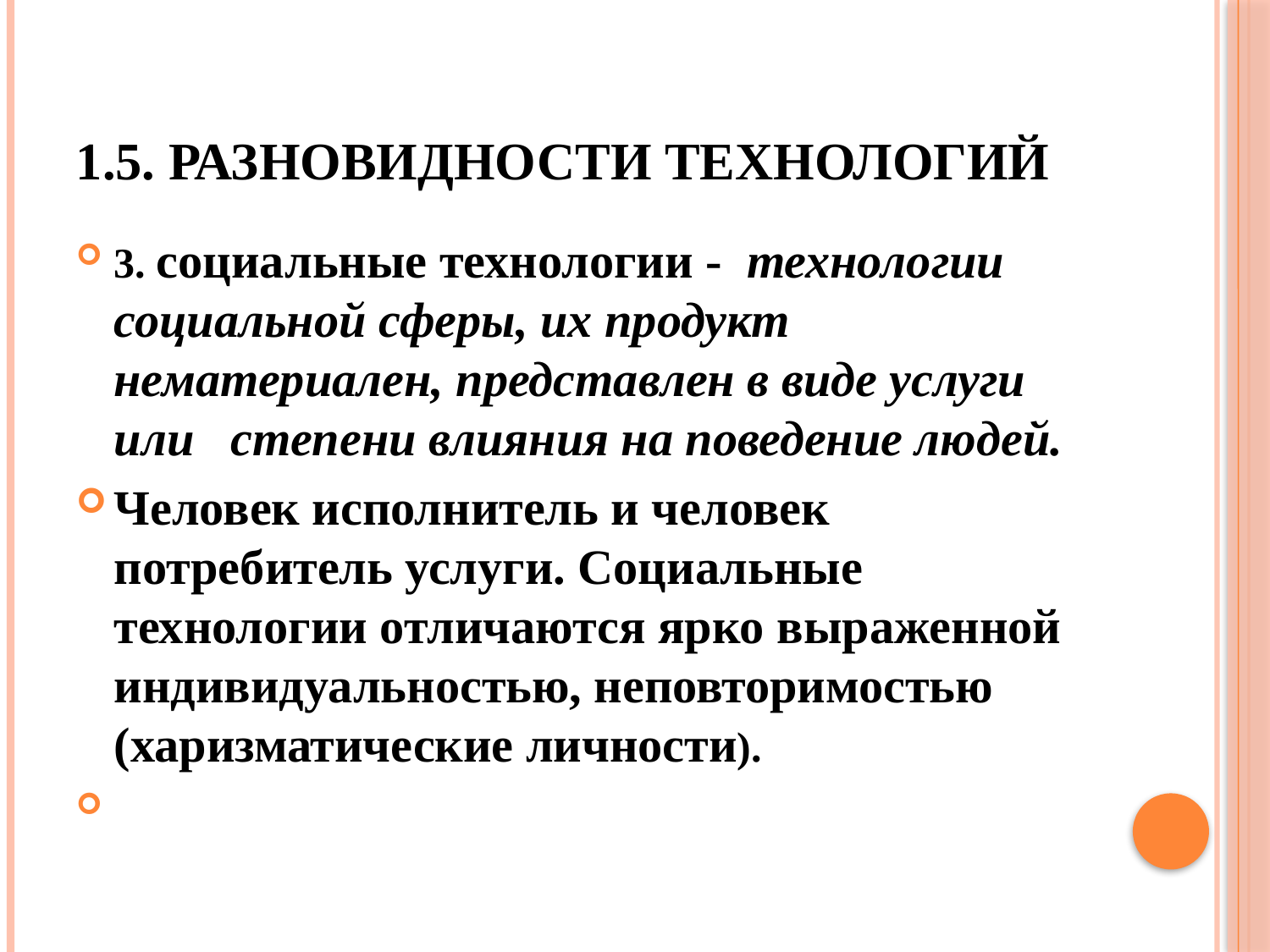

# 1.5. Разновидности технологий
3. социальные технологии -  технологии социальной сферы, их продукт нематериален, представлен в виде услуги или   степени влияния на поведение людей.
Человек исполнитель и человек потребитель услуги. Социальные технологии отличаются ярко выраженной индивидуальностью, неповторимостью (харизматические личности).